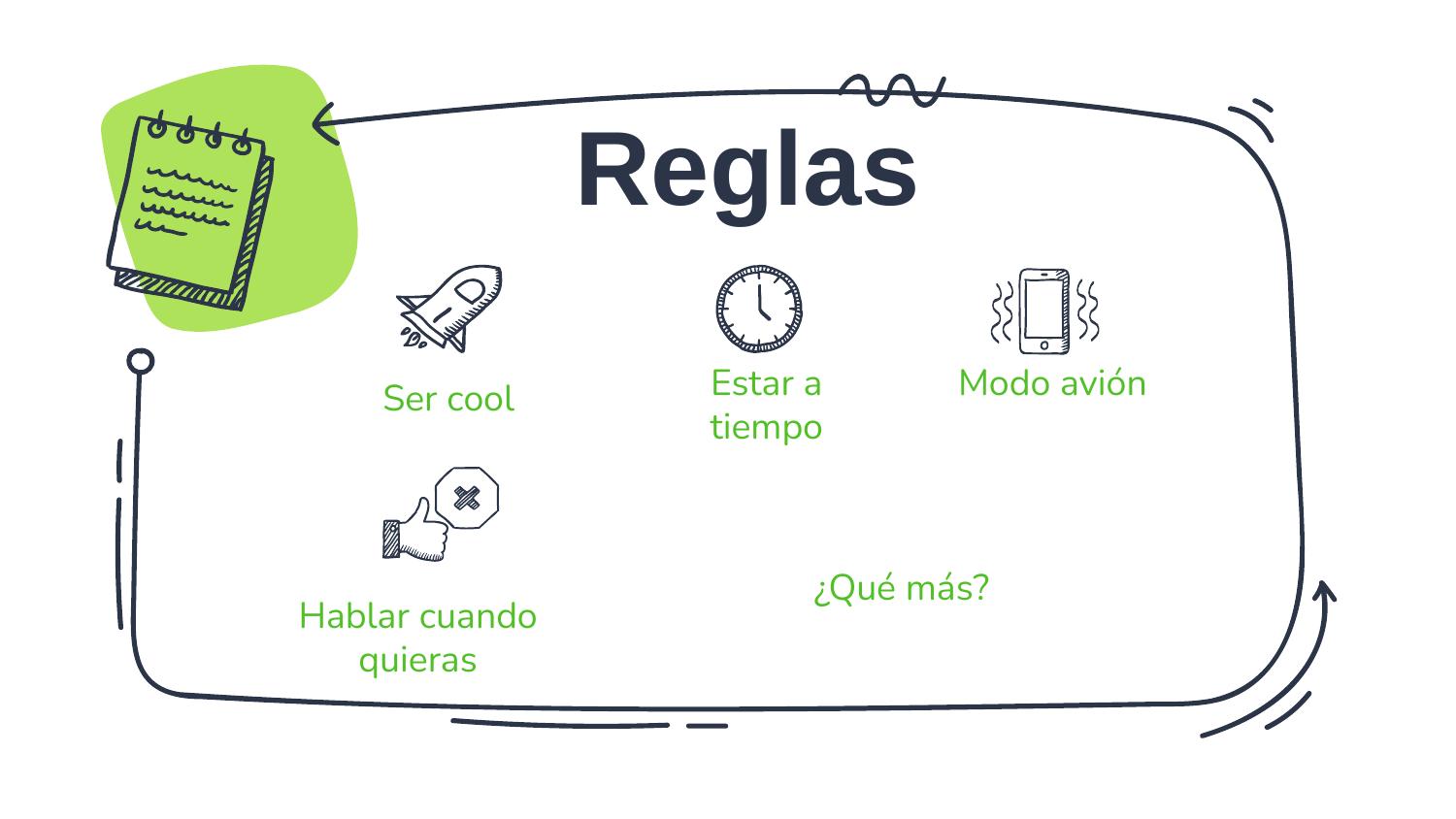

# Reglas

Estar a tiempo
 Modo avión
Ser cool

¿Qué más?
Hablar cuando quieras